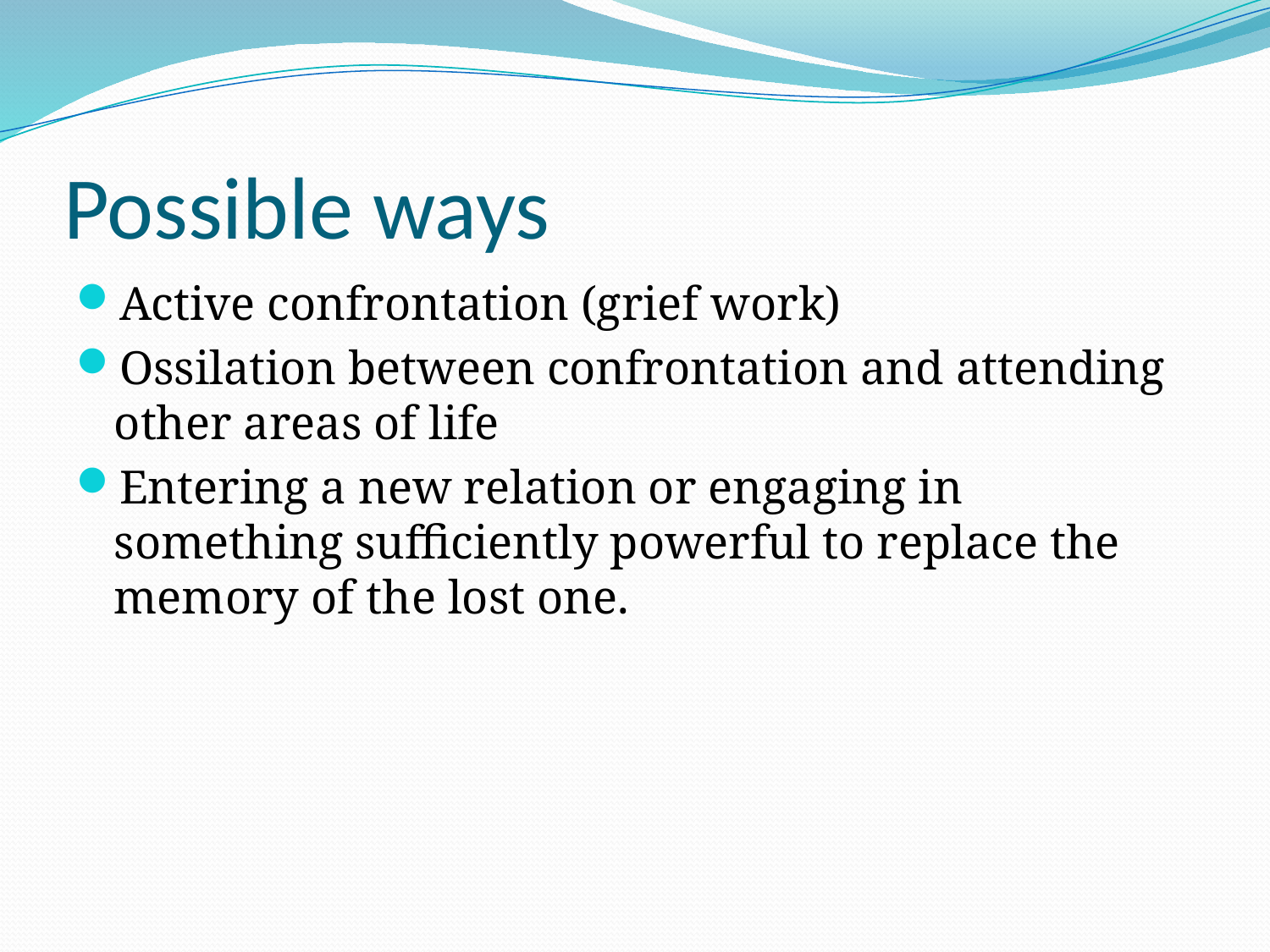

# Possible ways
Active confrontation (grief work)
Ossilation between confrontation and attending other areas of life
Entering a new relation or engaging in something sufficiently powerful to replace the memory of the lost one.